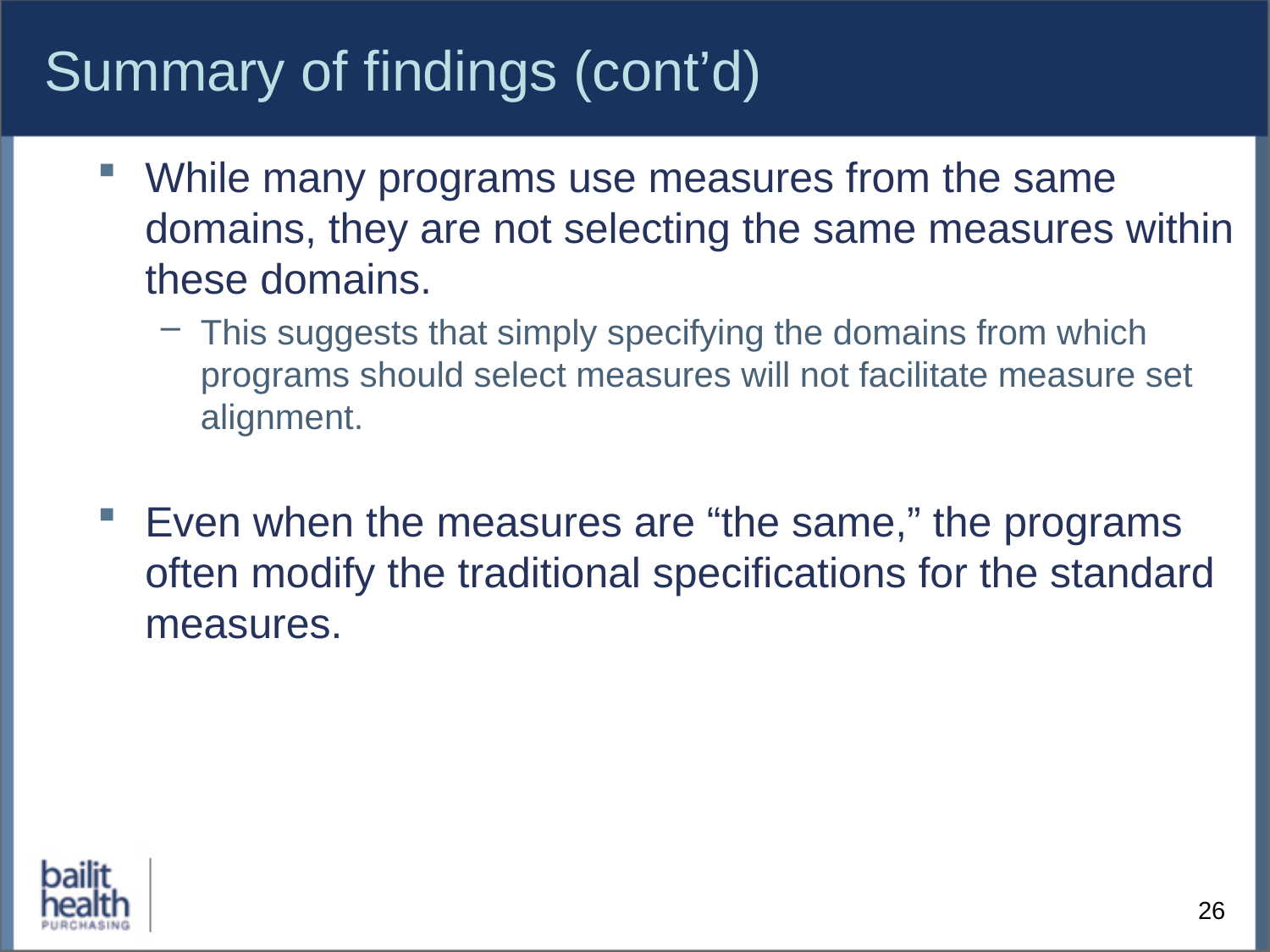

# Summary of findings (cont’d)

While many programs use measures from the same domains, they are not selecting the same measures within these domains.
This suggests that simply specifying the domains from which programs should select measures will not facilitate measure set alignment.

Even when the measures are “the same,” the programs often modify the traditional specifications for the standard measures.

26